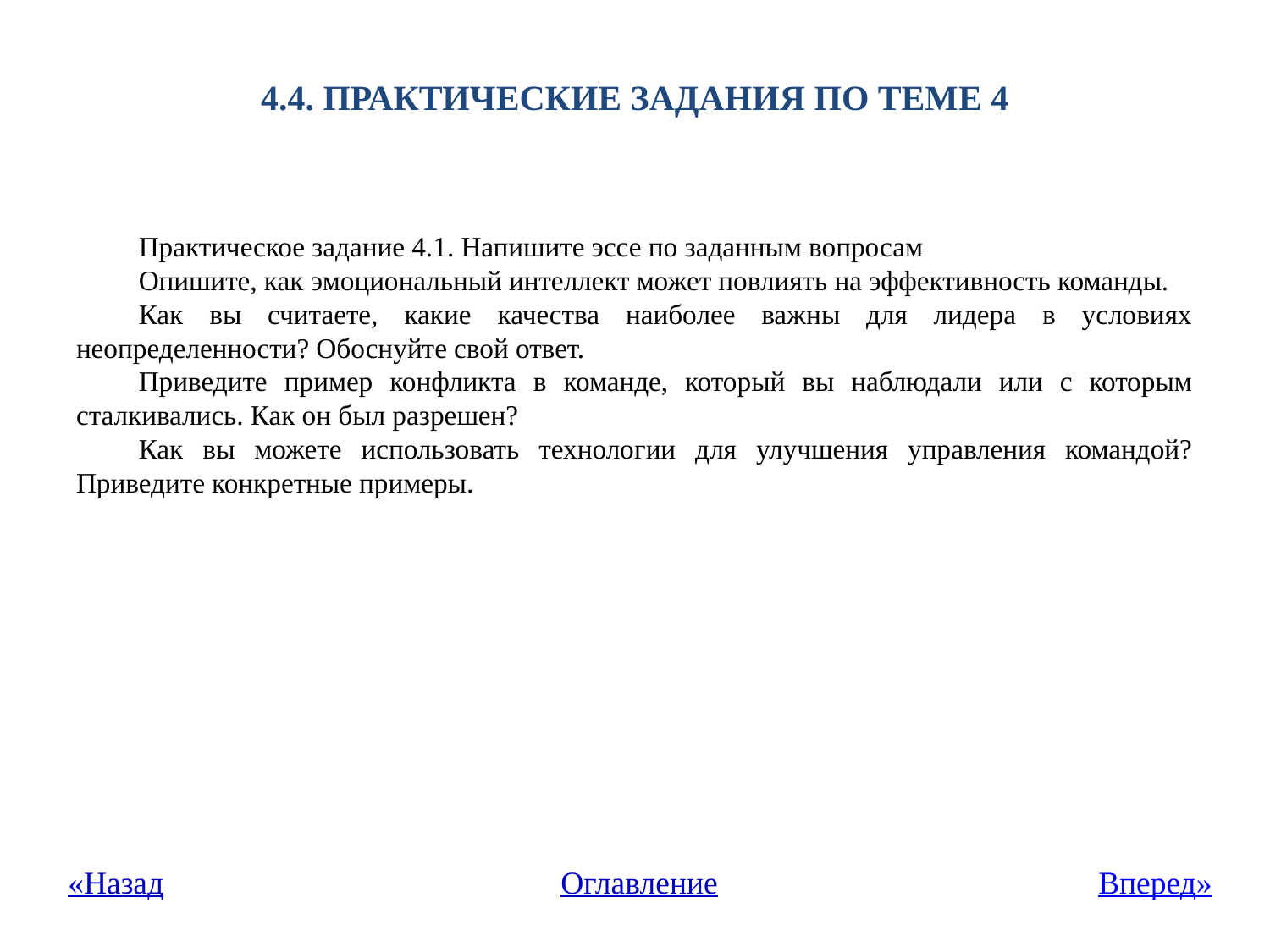

# 4.4. Практические задания по теме 4
Практическое задание 4.1. Напишите эссе по заданным вопросам
Опишите, как эмоциональный интеллект может повлиять на эффективность команды.
Как вы считаете, какие качества наиболее важны для лидера в условиях неопределенности? Обоснуйте свой ответ.
Приведите пример конфликта в команде, который вы наблюдали или с которым сталкивались. Как он был разрешен?
Как вы можете использовать технологии для улучшения управления командой? Приведите конкретные примеры.

«Назад
Оглавление
Вперед»